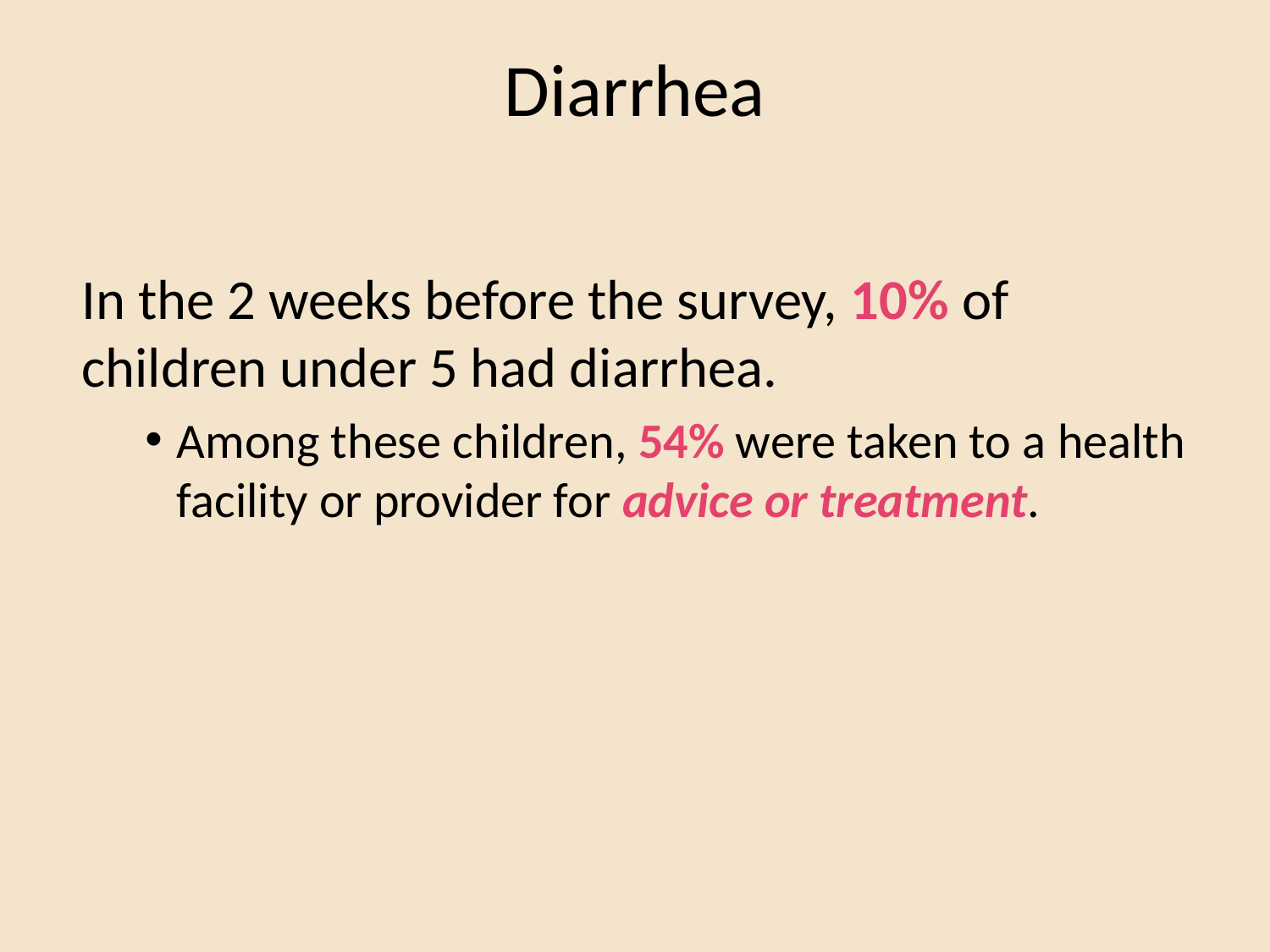

# Diarrhea
In the 2 weeks before the survey, 10% of children under 5 had diarrhea.
Among these children, 54% were taken to a health facility or provider for advice or treatment.